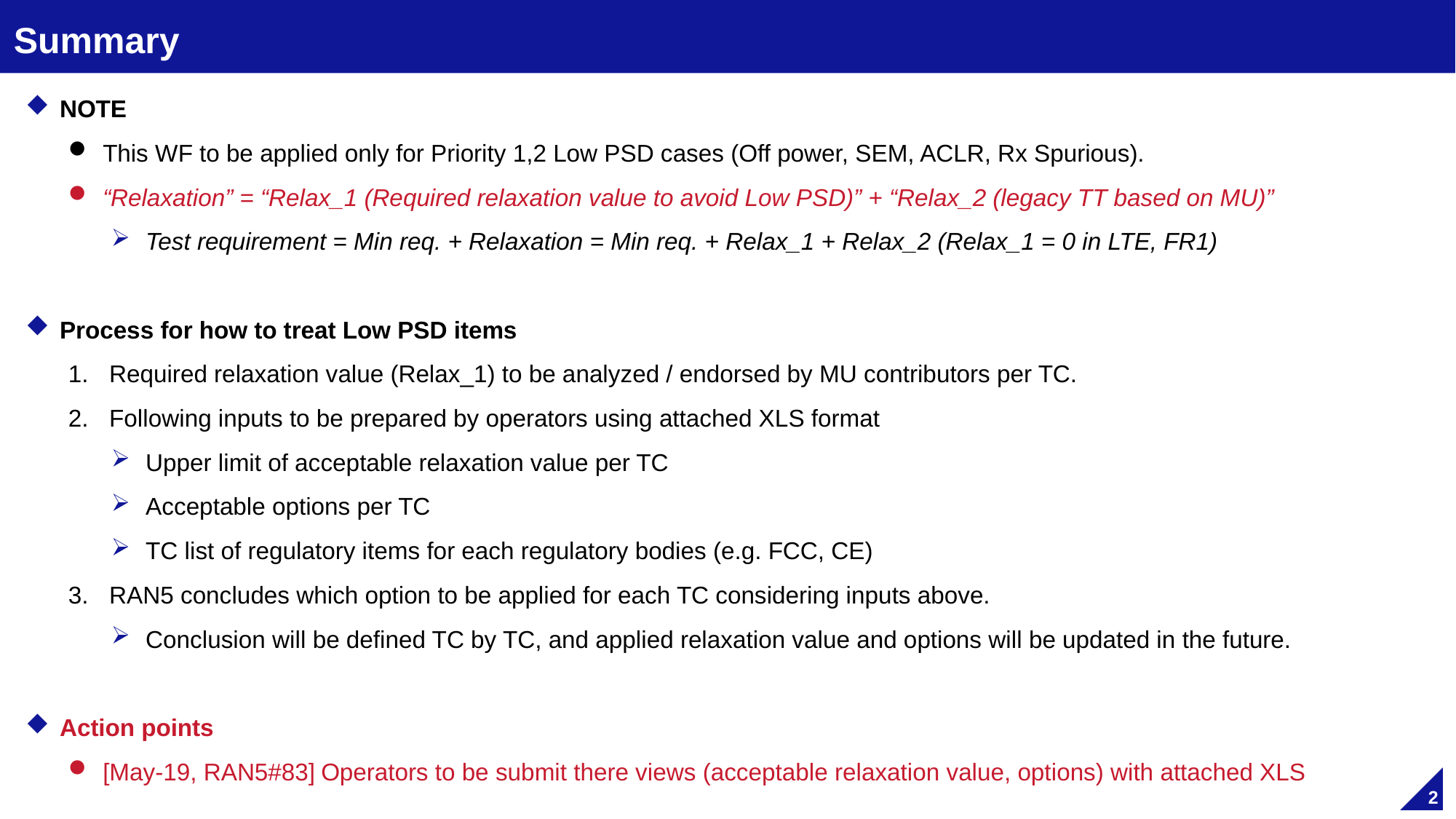

# Summary
NOTE
This WF to be applied only for Priority 1,2 Low PSD cases (Off power, SEM, ACLR, Rx Spurious).
“Relaxation” = “Relax_1 (Required relaxation value to avoid Low PSD)” + “Relax_2 (legacy TT based on MU)”
Test requirement = Min req. + Relaxation = Min req. + Relax_1 + Relax_2 (Relax_1 = 0 in LTE, FR1)

Process for how to treat Low PSD items
Required relaxation value (Relax_1) to be analyzed / endorsed by MU contributors per TC.
Following inputs to be prepared by operators using attached XLS format
Upper limit of acceptable relaxation value per TC
Acceptable options per TC
TC list of regulatory items for each regulatory bodies (e.g. FCC, CE)
RAN5 concludes which option to be applied for each TC considering inputs above.
Conclusion will be defined TC by TC, and applied relaxation value and options will be updated in the future.

Action points
[May-19, RAN5#83]	Operators to be submit there views (acceptable relaxation value, options) with attached XLS

2